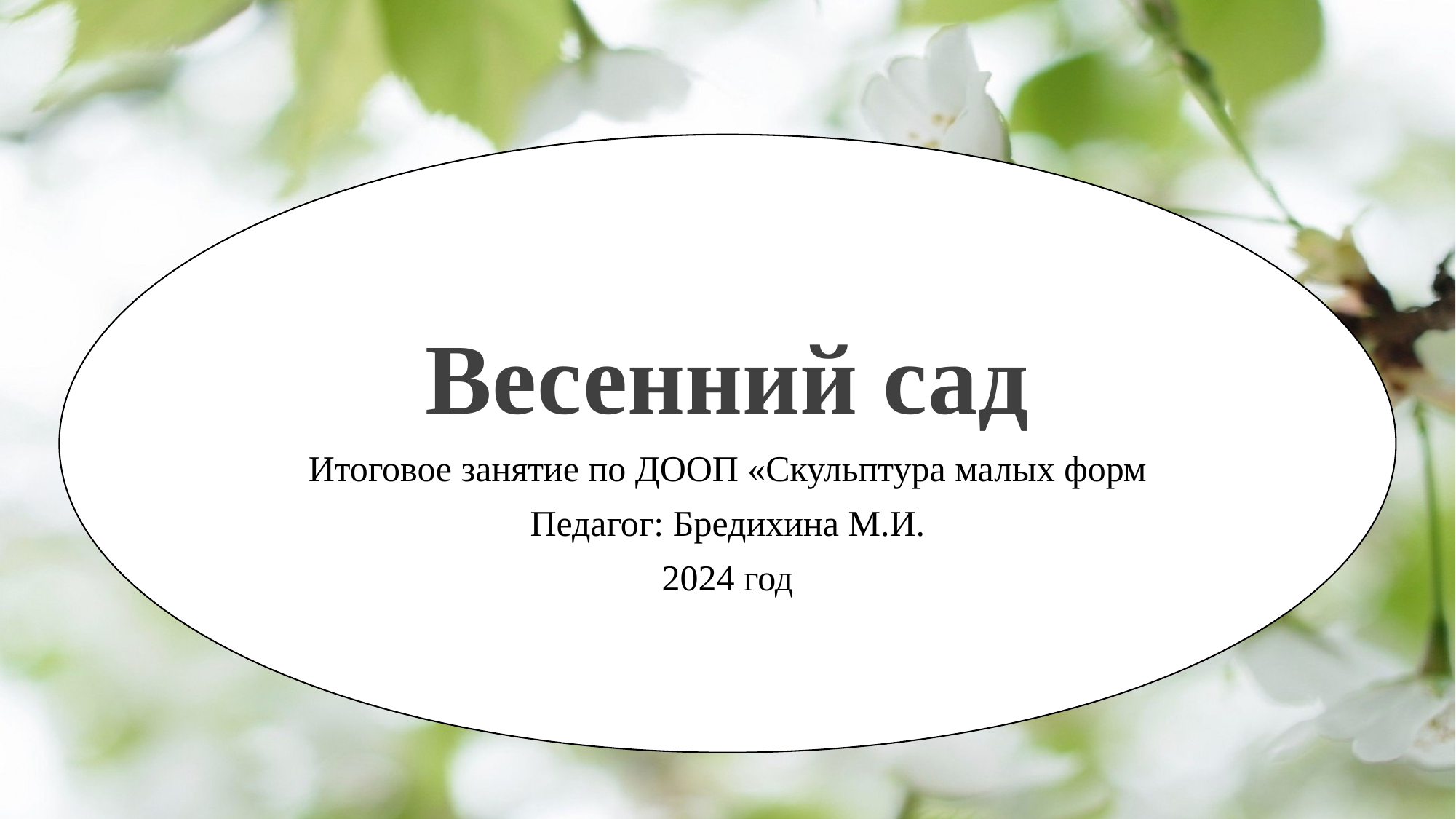

Весенний сад
Итоговое занятие по ДООП «Скульптура малых форм
Педагог: Бредихина М.И.
2024 год